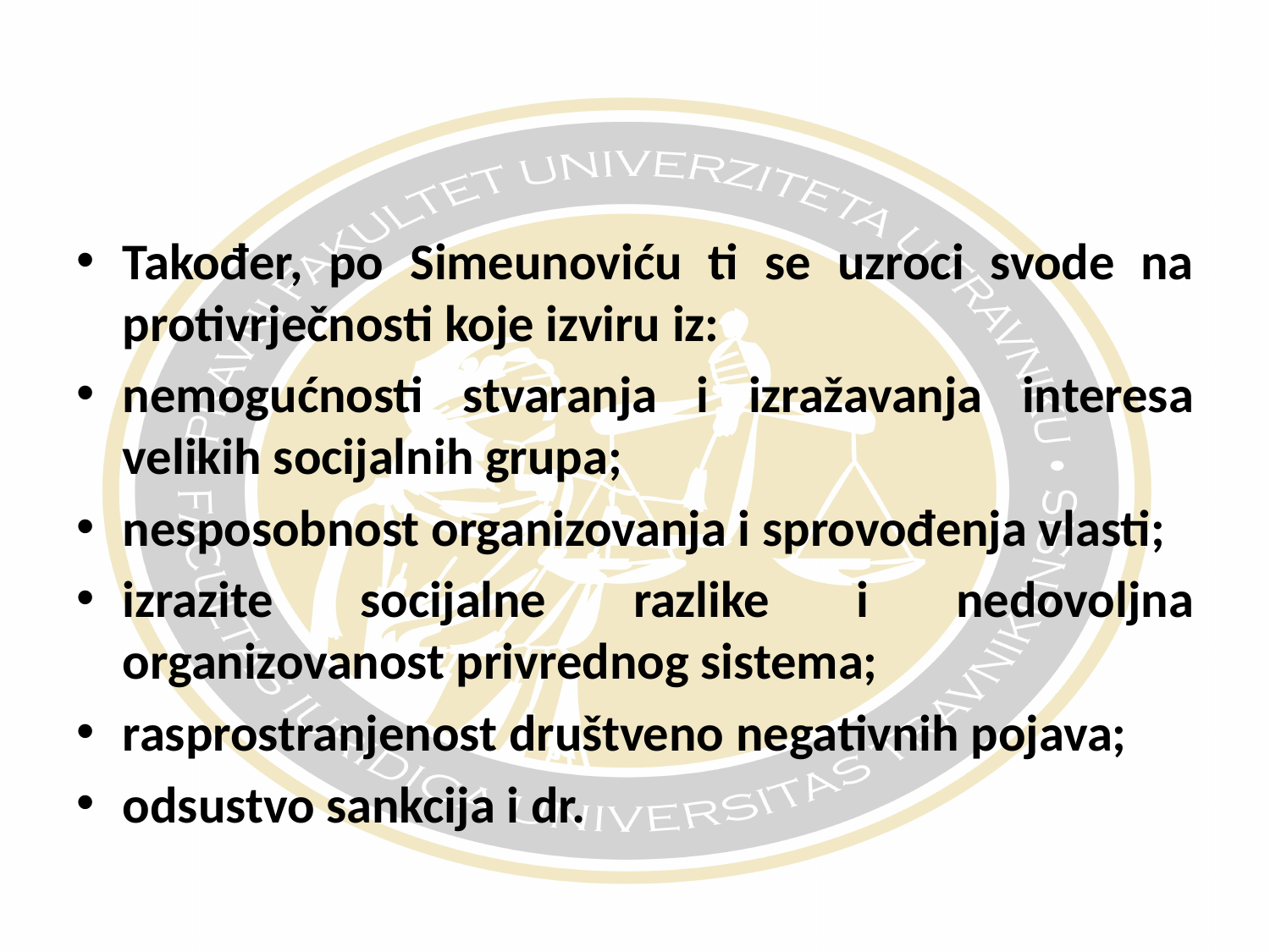

#
Također, po Simeunoviću ti se uzroci svode na protivrječnosti koje izviru iz:
nemogućnosti stvaranja i izražavanja interesa velikih socijalnih grupa;
nesposobnost organizovanja i sprovođenja vlasti;
izrazite socijalne razlike i nedovoljna organizovanost privrednog sistema;
rasprostranjenost društveno negativnih pojava;
odsustvo sankcija i dr.